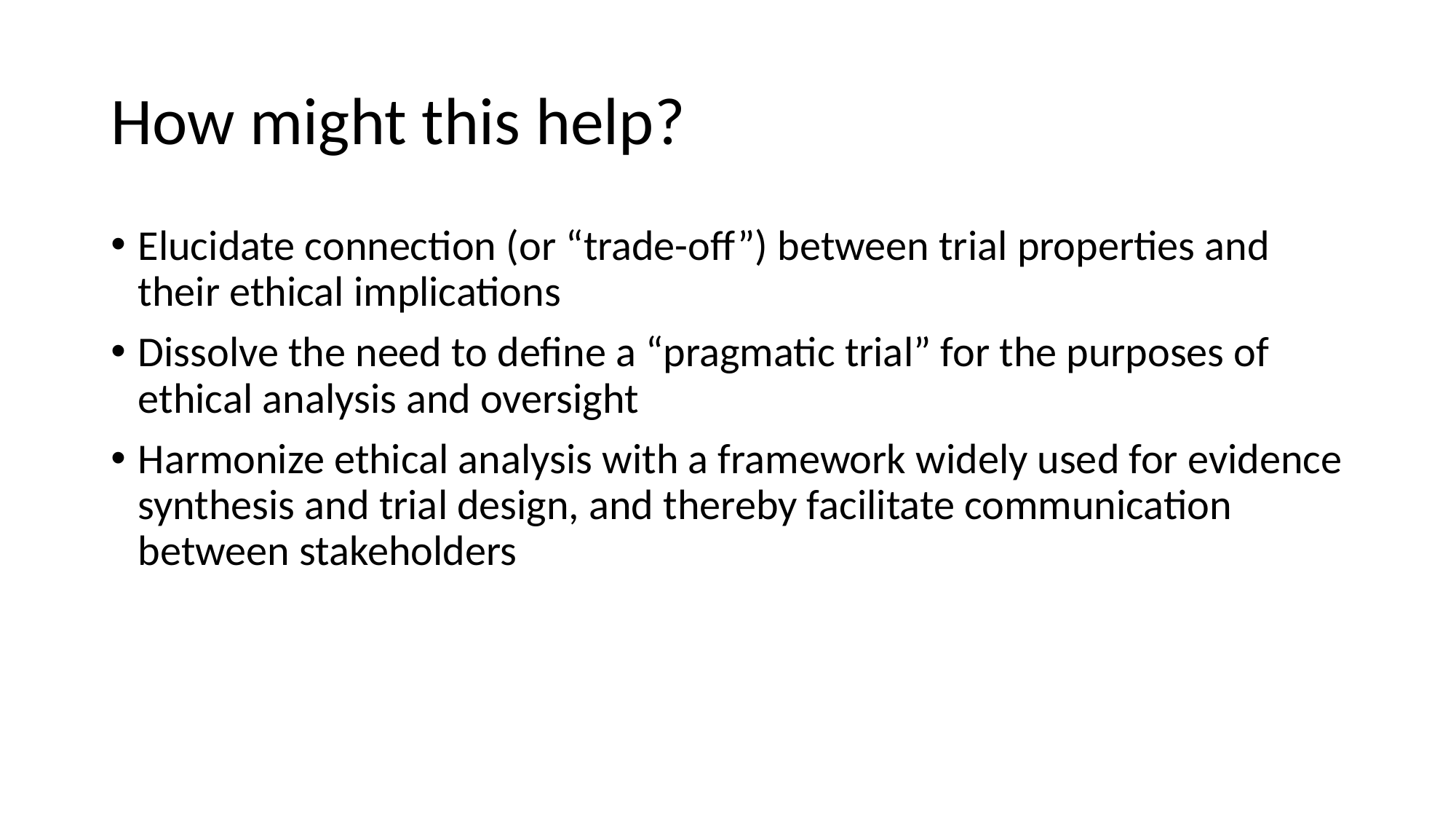

# How might this help?
Elucidate connection (or “trade-off”) between trial properties and their ethical implications
Dissolve the need to define a “pragmatic trial” for the purposes of ethical analysis and oversight
Harmonize ethical analysis with a framework widely used for evidence synthesis and trial design, and thereby facilitate communication between stakeholders